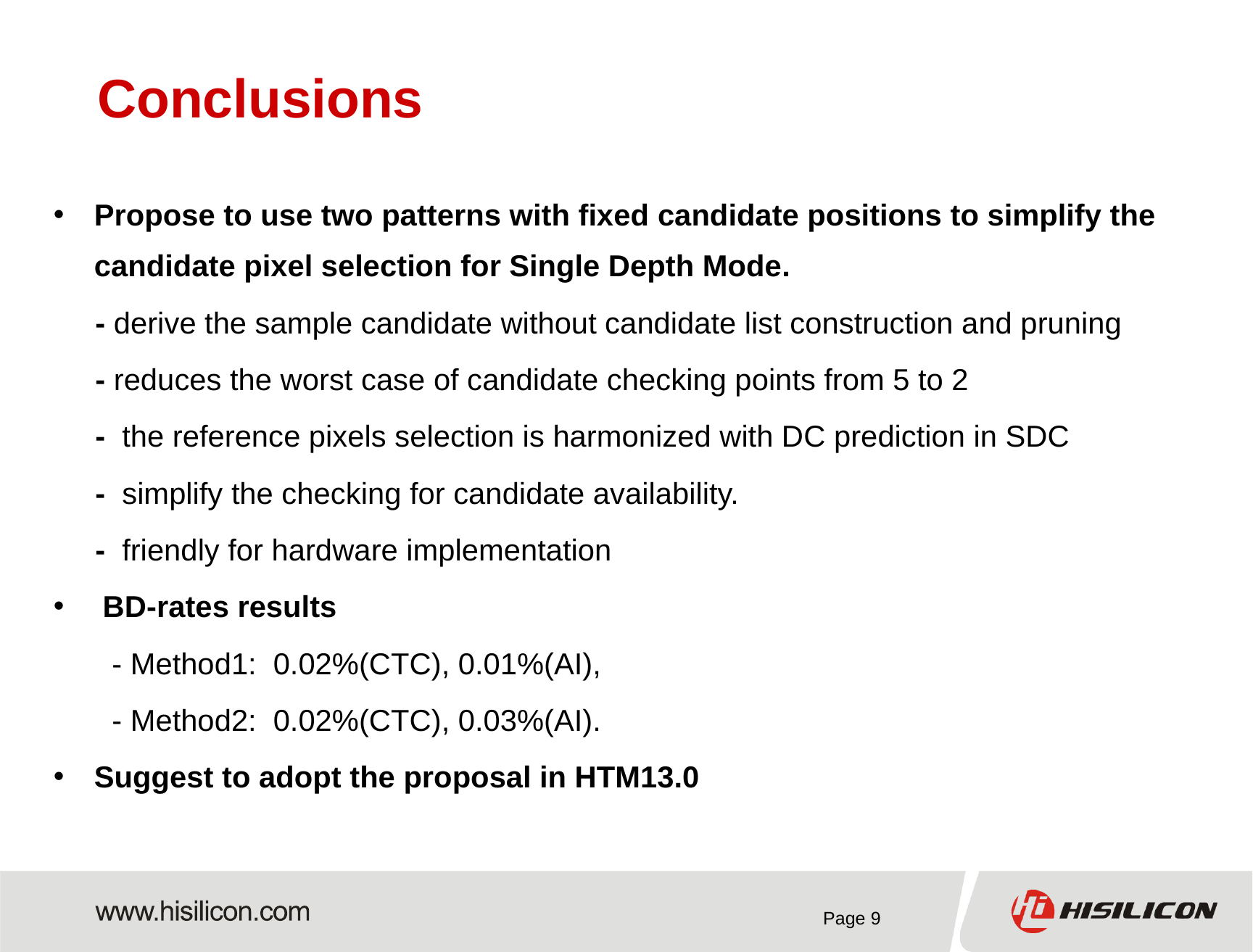

# Conclusions
Propose to use two patterns with fixed candidate positions to simplify the candidate pixel selection for Single Depth Mode.
     - derive the sample candidate without candidate list construction and pruning
     - reduces the worst case of candidate checking points from 5 to 2
     -  the reference pixels selection is harmonized with DC prediction in SDC
     -  simplify the checking for candidate availability.
     -  friendly for hardware implementation
 BD-rates results
       - Method1:  0.02%(CTC), 0.01%(AI),
       - Method2:  0.02%(CTC), 0.03%(AI).
Suggest to adopt the proposal in HTM13.0

Page 9